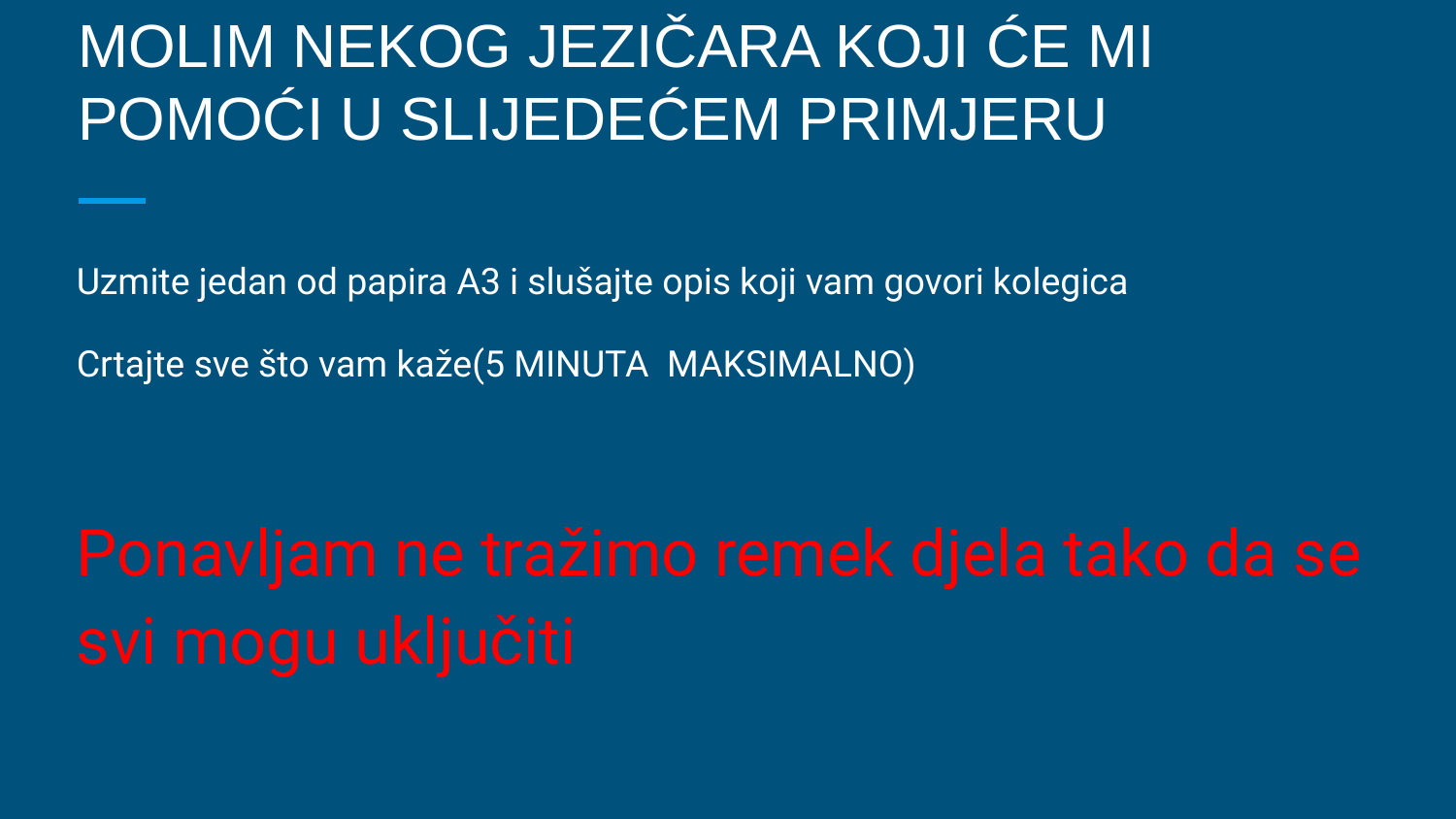

# MOLIM NEKOG JEZIČARA KOJI ĆE MI POMOĆI U SLIJEDEĆEM PRIMJERU
Uzmite jedan od papira A3 i slušajte opis koji vam govori kolegica
Crtajte sve što vam kaže(5 MINUTA  MAKSIMALNO)

Ponavljam ne tražimo remek djela tako da se svi mogu uključiti